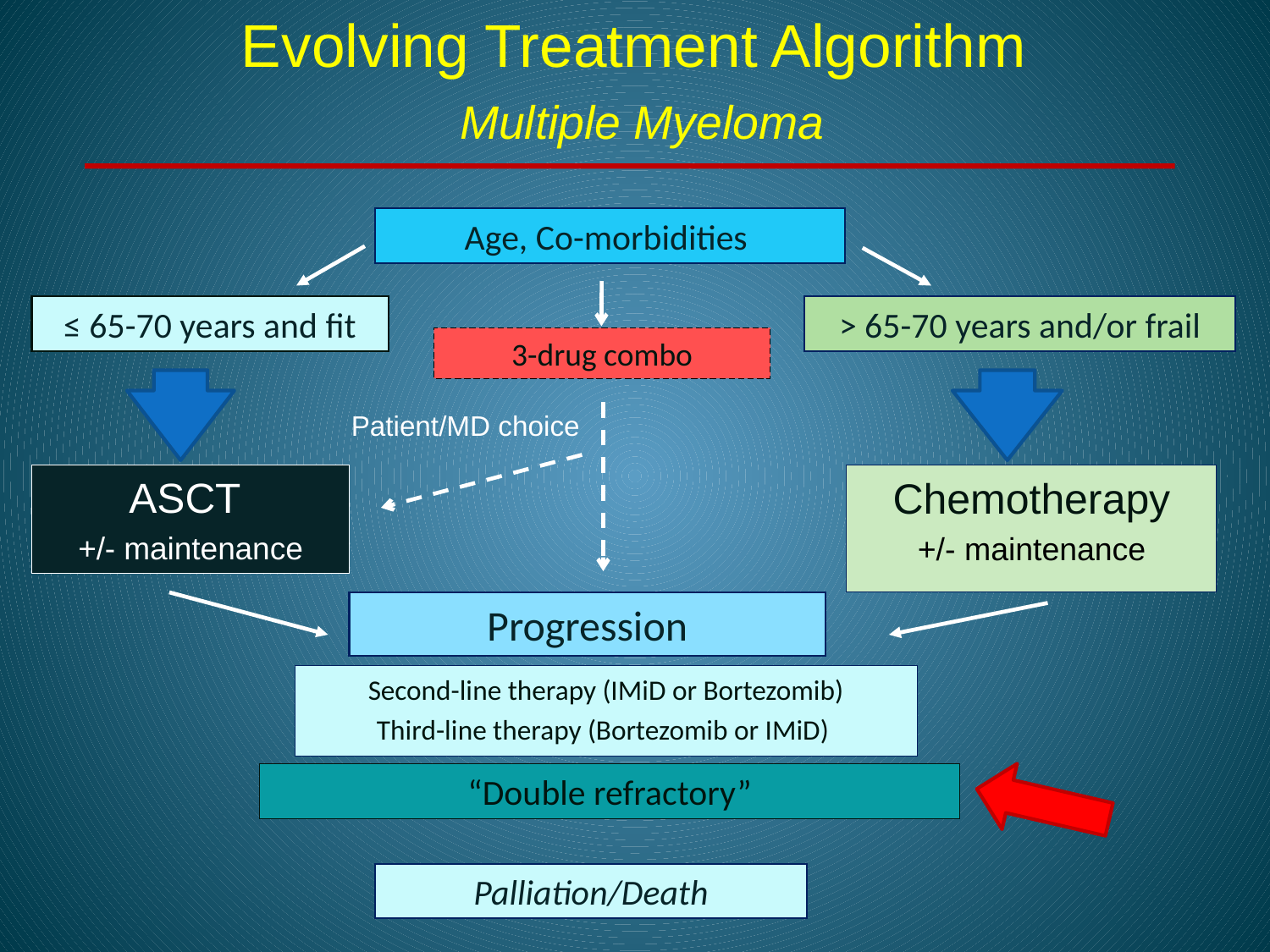

# Evolving Treatment Algorithm Multiple Myeloma

Age, Co-morbidities

≤ 65-70 years and fit
> 65-70 years and/or frail
3-drug combo

Patient/MD choice
ASCT
+/- maintenance

Chemotherapy
+/- maintenance

Progression

Second-line therapy (IMiD or Bortezomib)
Third-line therapy (Bortezomib or IMiD)
“Double refractory”

Palliation/Death